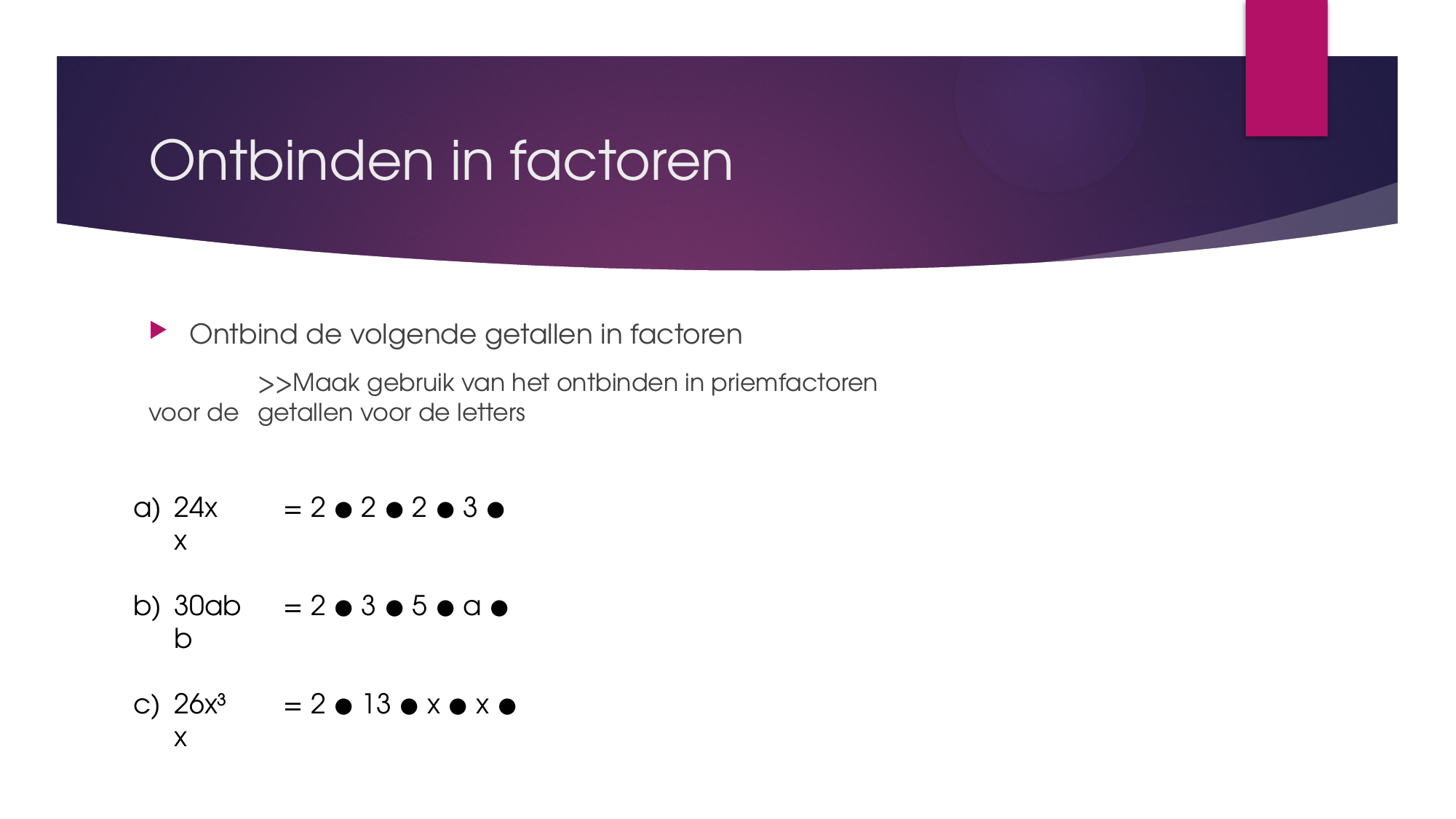

# Ontbinden in factoren
Ontbind de volgende getallen in factoren
	>>Maak gebruik van het ontbinden in priemfactoren voor de 	getallen voor de letters

24x 	= 2 ● 2 ● 2 ● 3 ● x

30ab	= 2 ● 3 ● 5 ● a ● b

26x³	= 2 ● 13 ● x ● x ● x